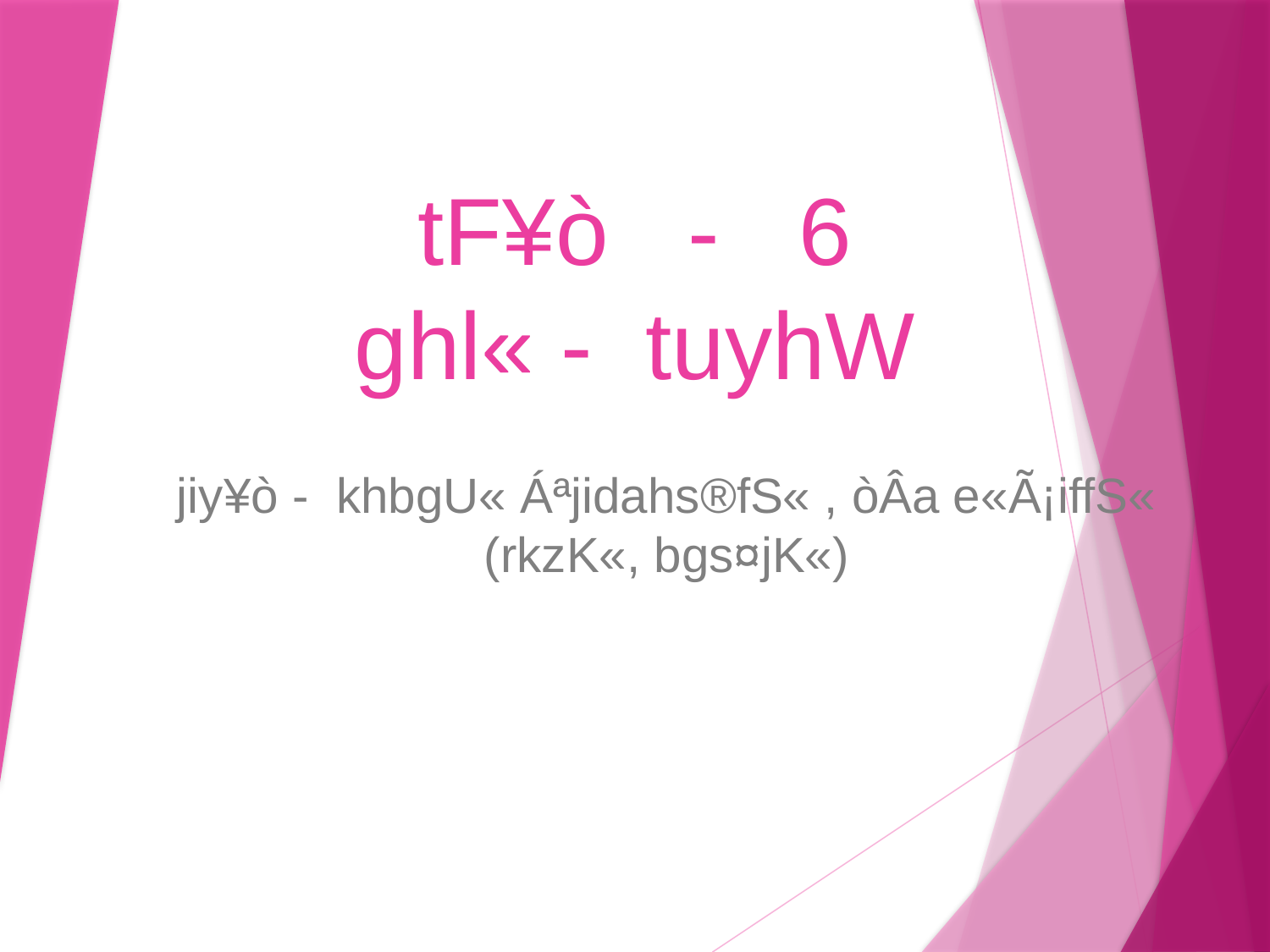

# tF¥ò   -   6 ghl« -  tuyhW

jiy¥ò -  khbgU« Áªjidahs®fS« , òÂa e«Ã¡iffS« (rkzK«, bgs¤jK«)